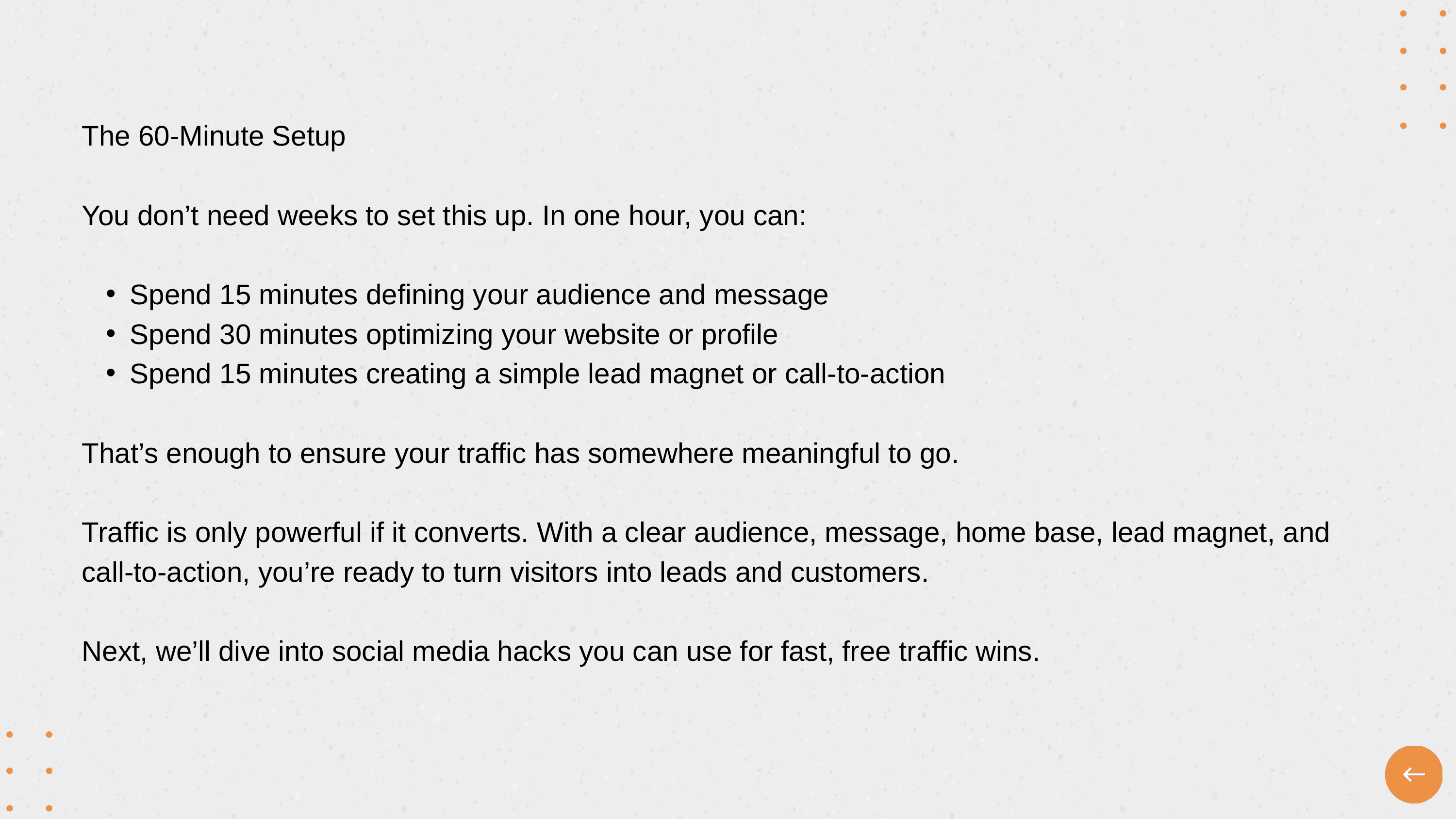

The 60-Minute Setup

You don’t need weeks to set this up. In one hour, you can:

Spend 15 minutes defining your audience and message
Spend 30 minutes optimizing your website or profile
Spend 15 minutes creating a simple lead magnet or call-to-action

That’s enough to ensure your traffic has somewhere meaningful to go.

Traffic is only powerful if it converts. With a clear audience, message, home base, lead magnet, and call-to-action, you’re ready to turn visitors into leads and customers.

Next, we’ll dive into social media hacks you can use for fast, free traffic wins.